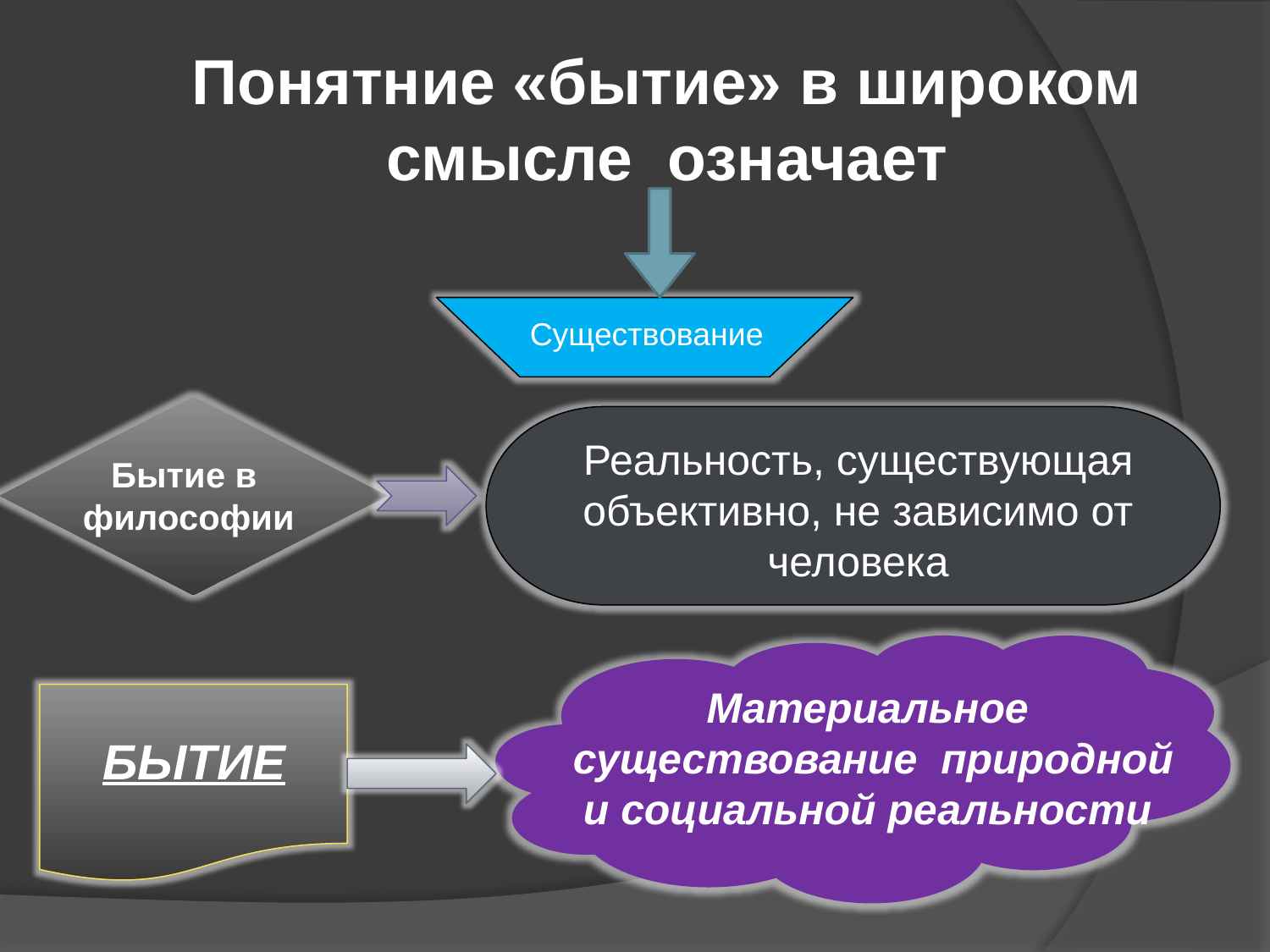

# Понятние «бытие» в широком смысле  означает

Существование

Реальность, существующая
объективно, не зависимо от
человека
Бытие в
философии

Материальное
 существование  природной
и социальной реальности

БЫТИЕ